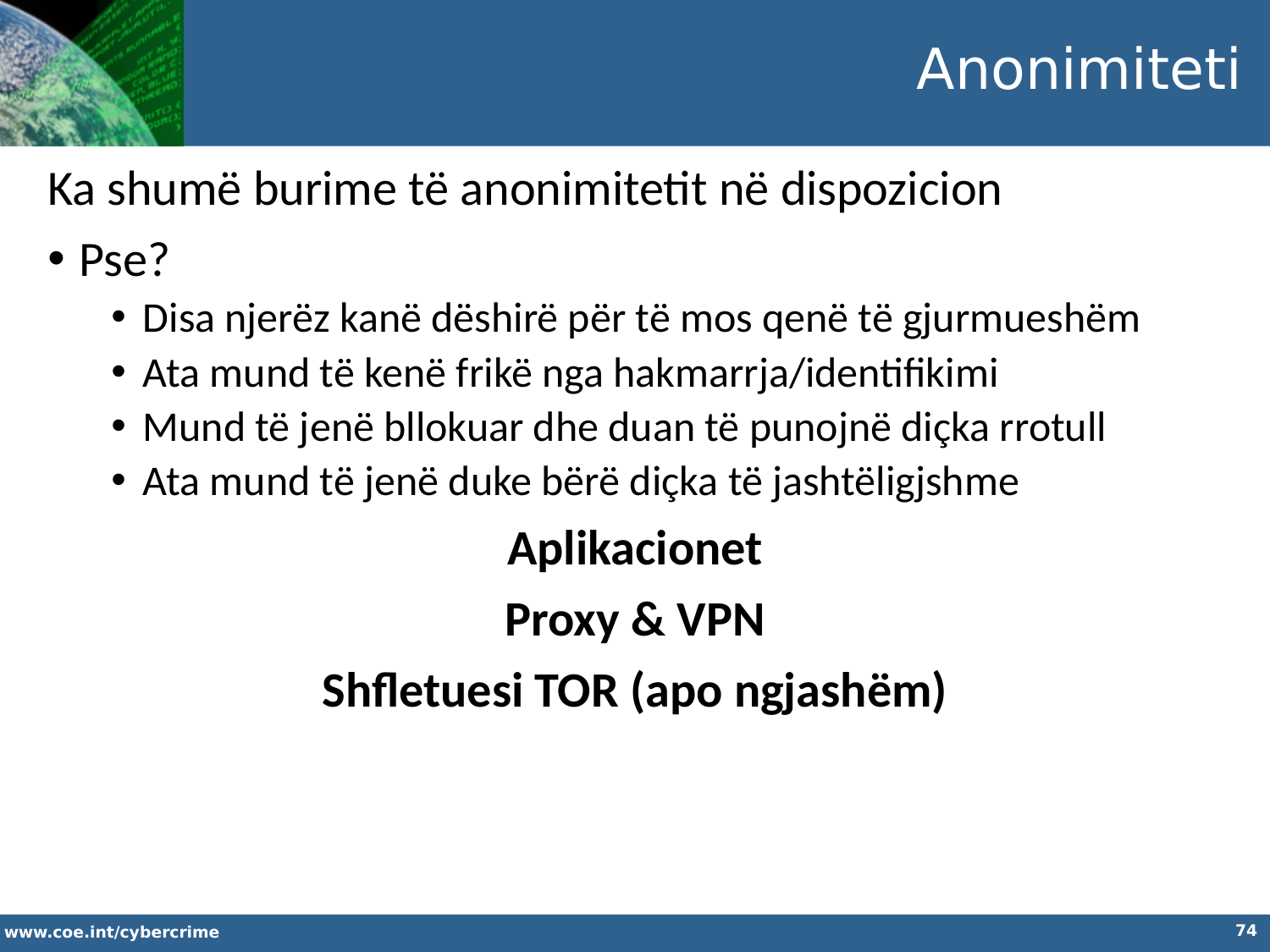

Anonimiteti
Ka shumë burime të anonimitetit në dispozicion
Pse?
Disa njerëz kanë dëshirë për të mos qenë të gjurmueshëm
Ata mund të kenë frikë nga hakmarrja/identifikimi
Mund të jenë bllokuar dhe duan të punojnë diçka rrotull
Ata mund të jenë duke bërë diçka të jashtëligjshme
Aplikacionet
Proxy & VPN
Shfletuesi TOR (apo ngjashëm)